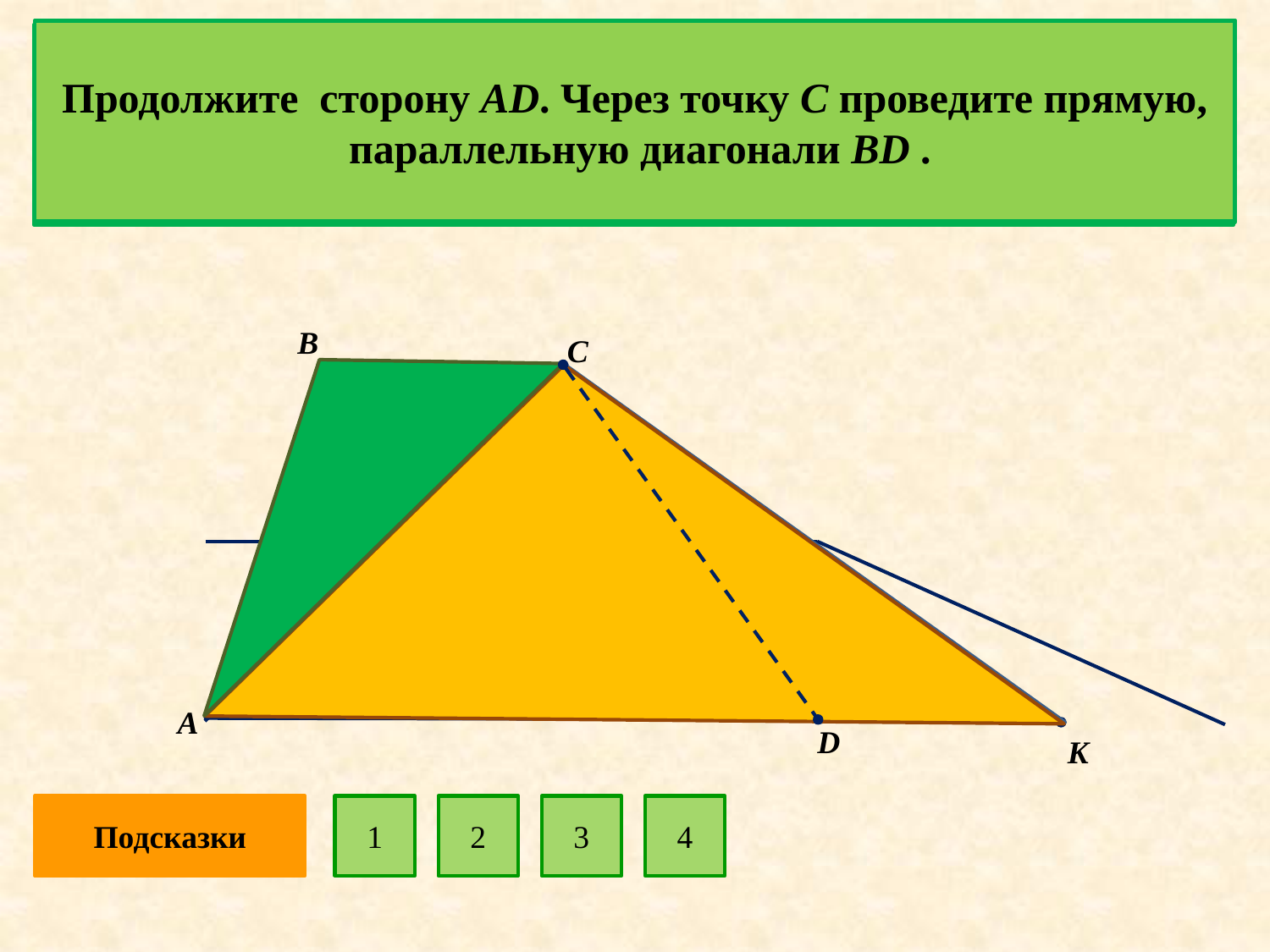

Почему площадь трапеции ABCD равна площади Δ АСК?
Продолжите  сторону АD. Через точку С проведите прямую,
 параллельную диагонали ВD .
Докажите, что четырёхугольник DВСК является параллелограммом.
Почему площади Δ АВС, ΔВСD, Δ DСК равны?
# В трапеции длины оснований равны 5 и 15 , а длины диагоналей – 12 и 16 . Найдите площадь трапеции.
B
C

А
D

K
Подсказки
1
2
3
4